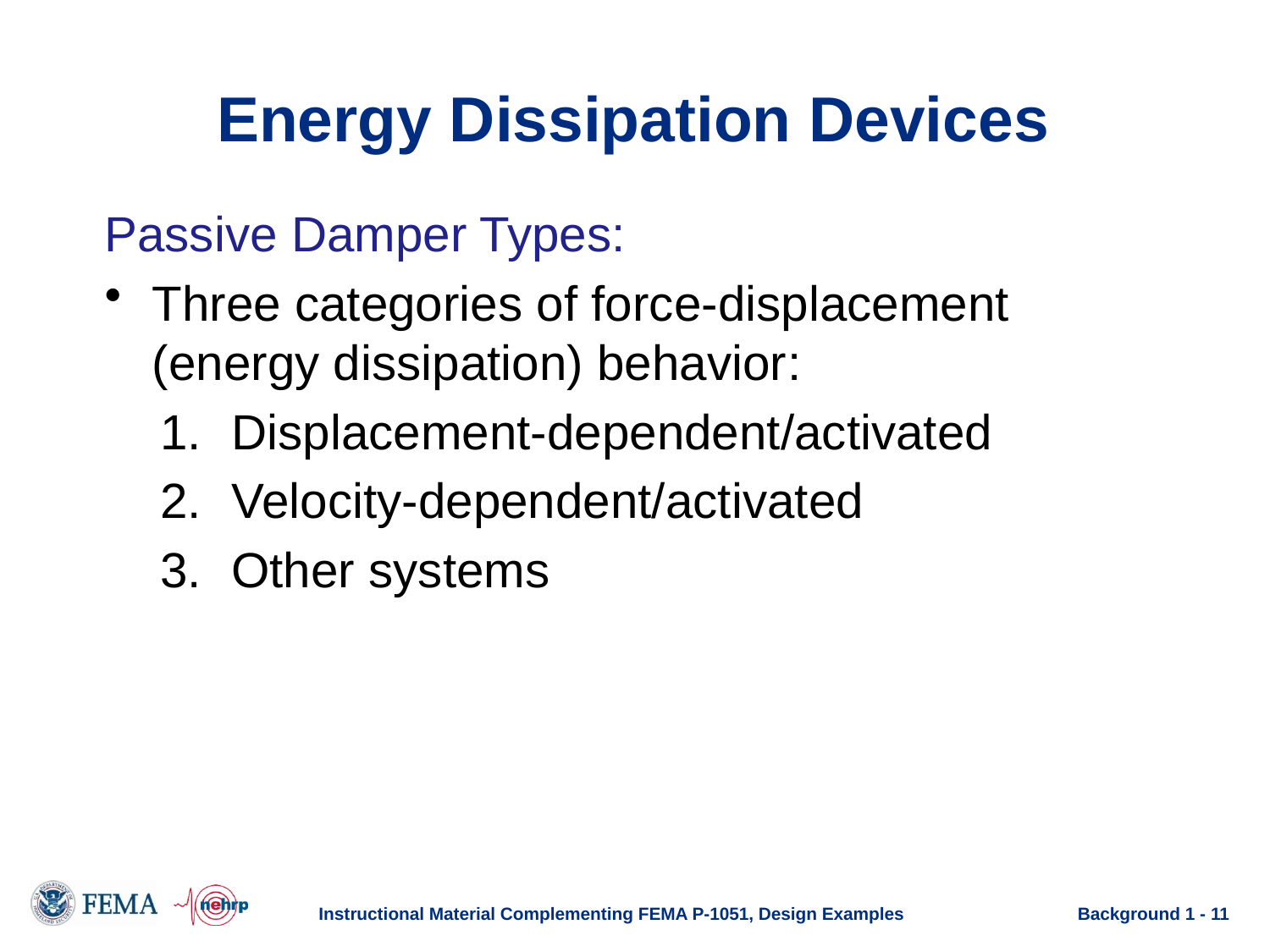

# Energy Dissipation Devices
Passive Damper Types:
Three categories of force-displacement (energy dissipation) behavior:
Displacement-dependent/activated
Velocity-dependent/activated
Other systems

Instructional Material Complementing FEMA P-1051, Design Examples
Background 1 - 11